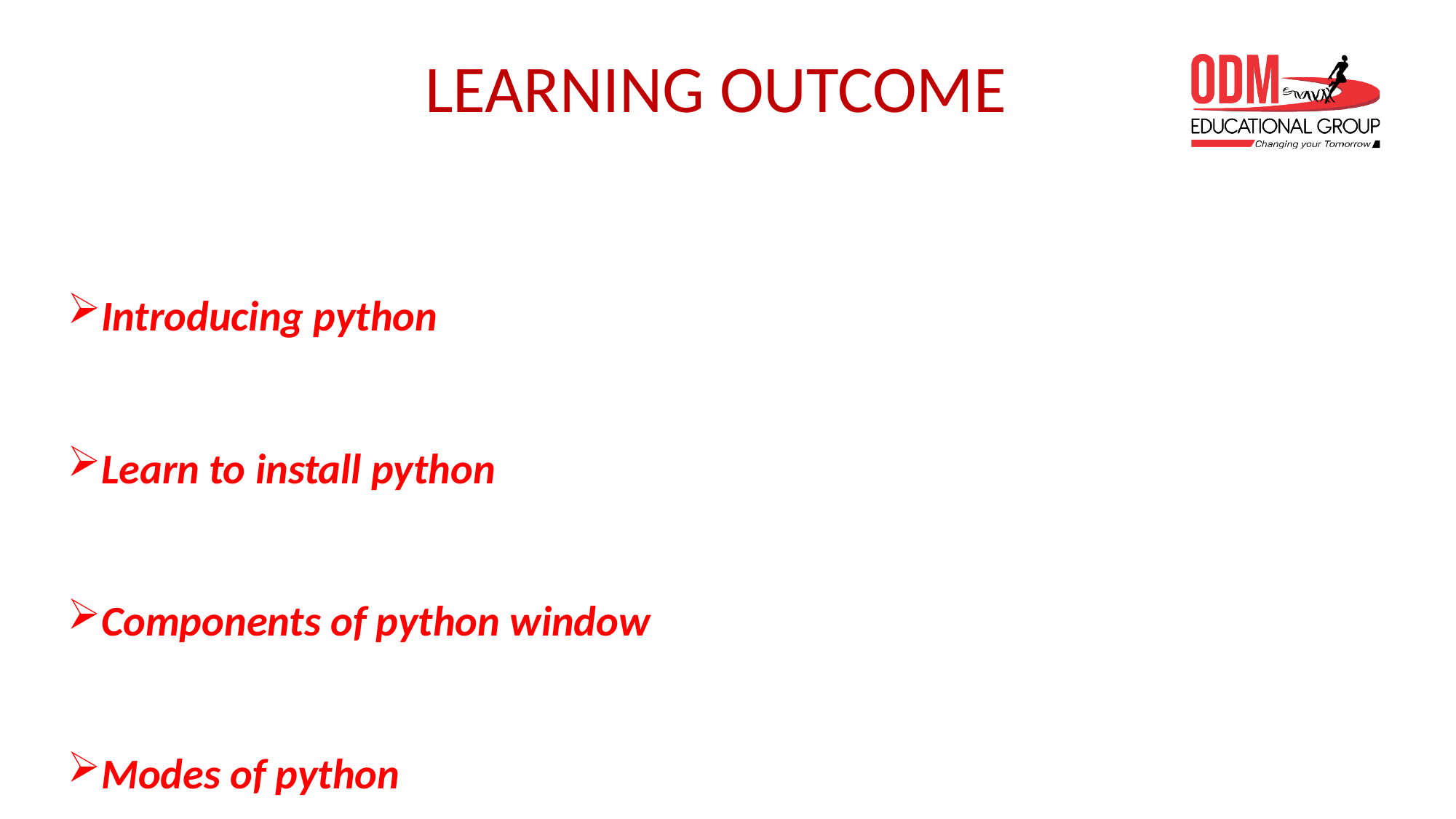

# LEARNING OUTCOME

Introducing python
Learn to install python
Components of python window
Modes of python